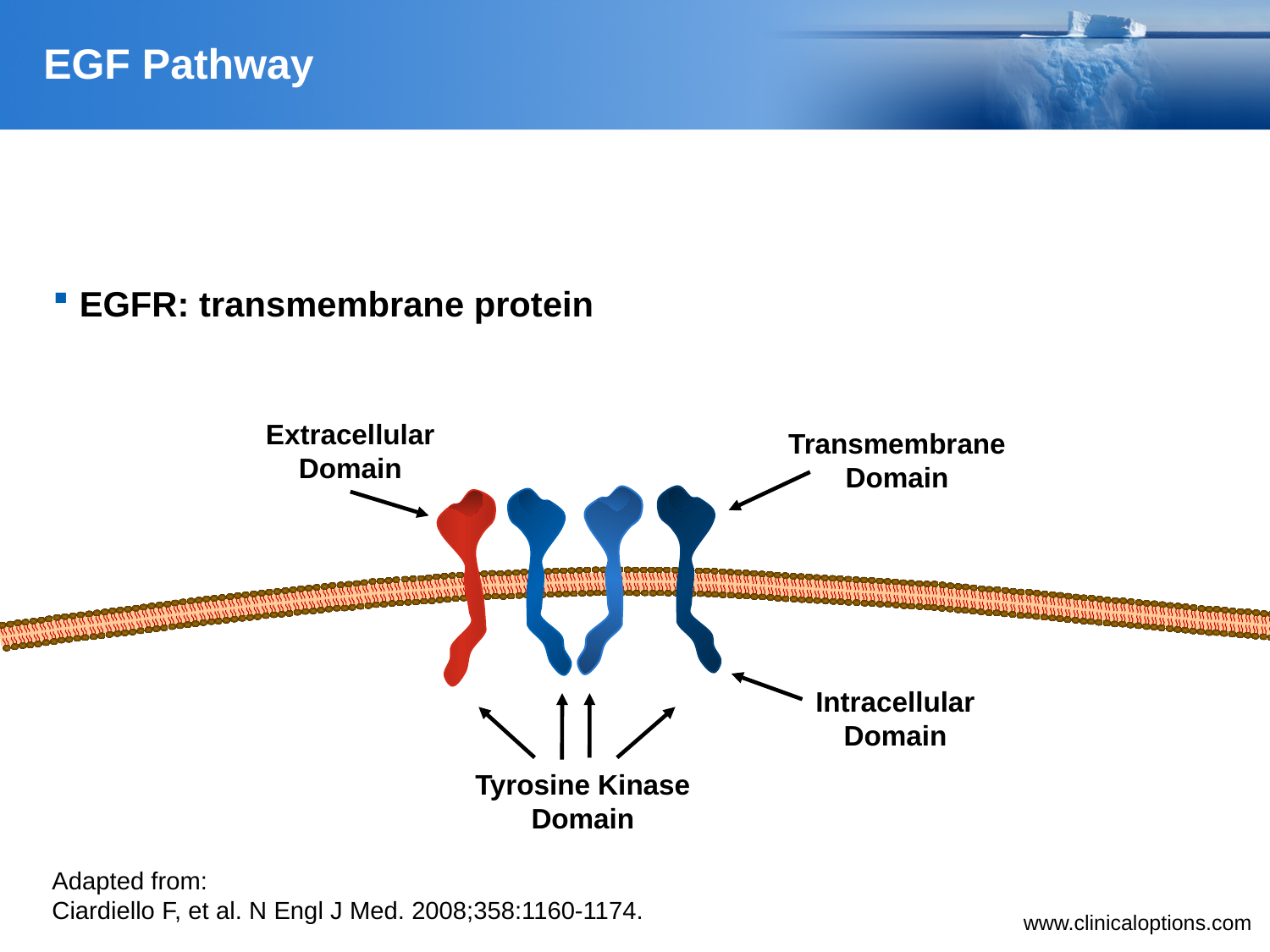

EGF Pathway
EGFR: transmembrane protein
Extracellular Domain

Transmembrane Domain

Intracellular Domain

Tyrosine Kinase Domain
Adapted from:
Ciardiello F, et al. N Engl J Med. 2008;358:1160-1174.
www.clinicaloptions.com